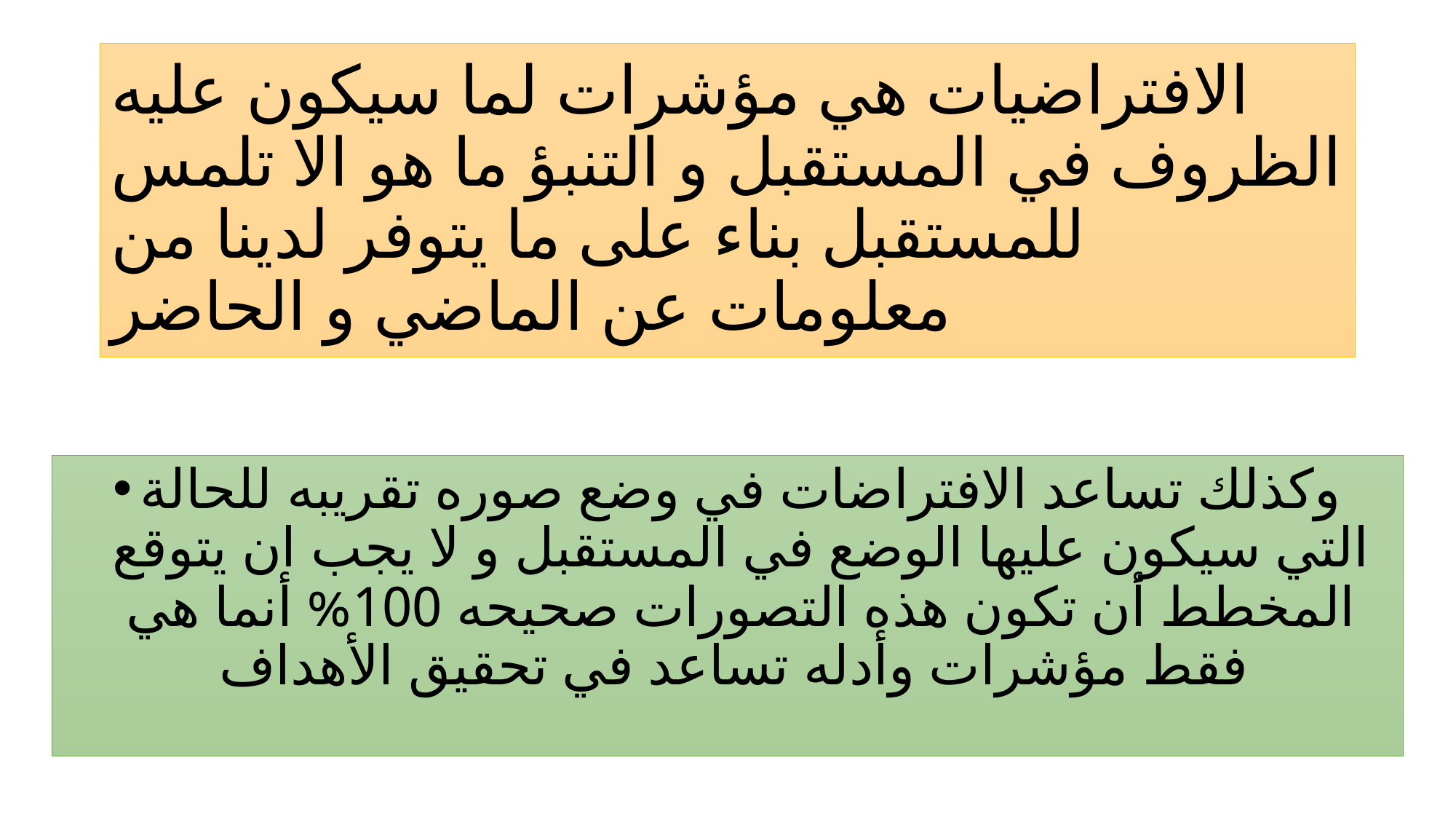

# الافتراضيات هي مؤشرات لما سيكون عليه الظروف في المستقبل و التنبؤ ما هو الا تلمس للمستقبل بناء على ما يتوفر لدينا من معلومات عن الماضي و الحاضر
وكذلك تساعد الافتراضات في وضع صوره تقريبه للحالة التي سيكون عليها الوضع في المستقبل و لا يجب ان يتوقع المخطط أن تكون هذه التصورات صحيحه 100% أنما هي فقط مؤشرات وأدله تساعد في تحقيق الأهداف